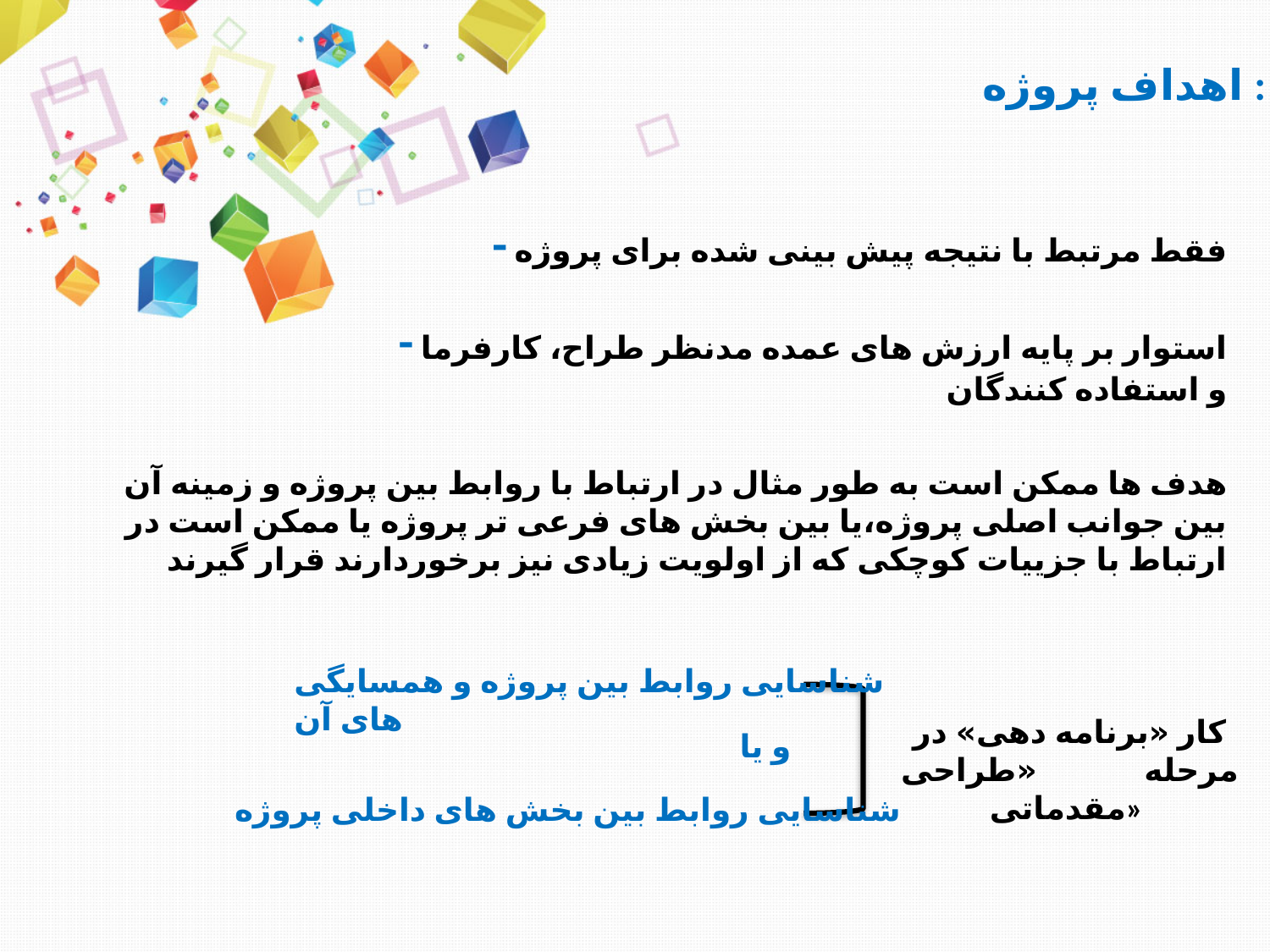

اهداف پروژه :
- فقط مرتبط با نتیجه پیش بینی شده برای پروژه

- استوار بر پایه ارزش های عمده مدنظر طراح، کارفرما و استفاده کنندگان

هدف ها ممکن است به طور مثال در ارتباط با روابط بین پروژه و زمینه آن بین جوانب اصلی پروژه،یا بین بخش های فرعی تر پروژه یا ممکن است در ارتباط با جزییات کوچکی که از اولویت زیادی نیز برخوردارند قرار گیرند
شناسایی روابط بین پروژه و همسایگی های آن

کار «برنامه دهی» در مرحله             «طراحی مقدماتی»
و یا
 شناسایی روابط بین بخش های داخلی پروژه